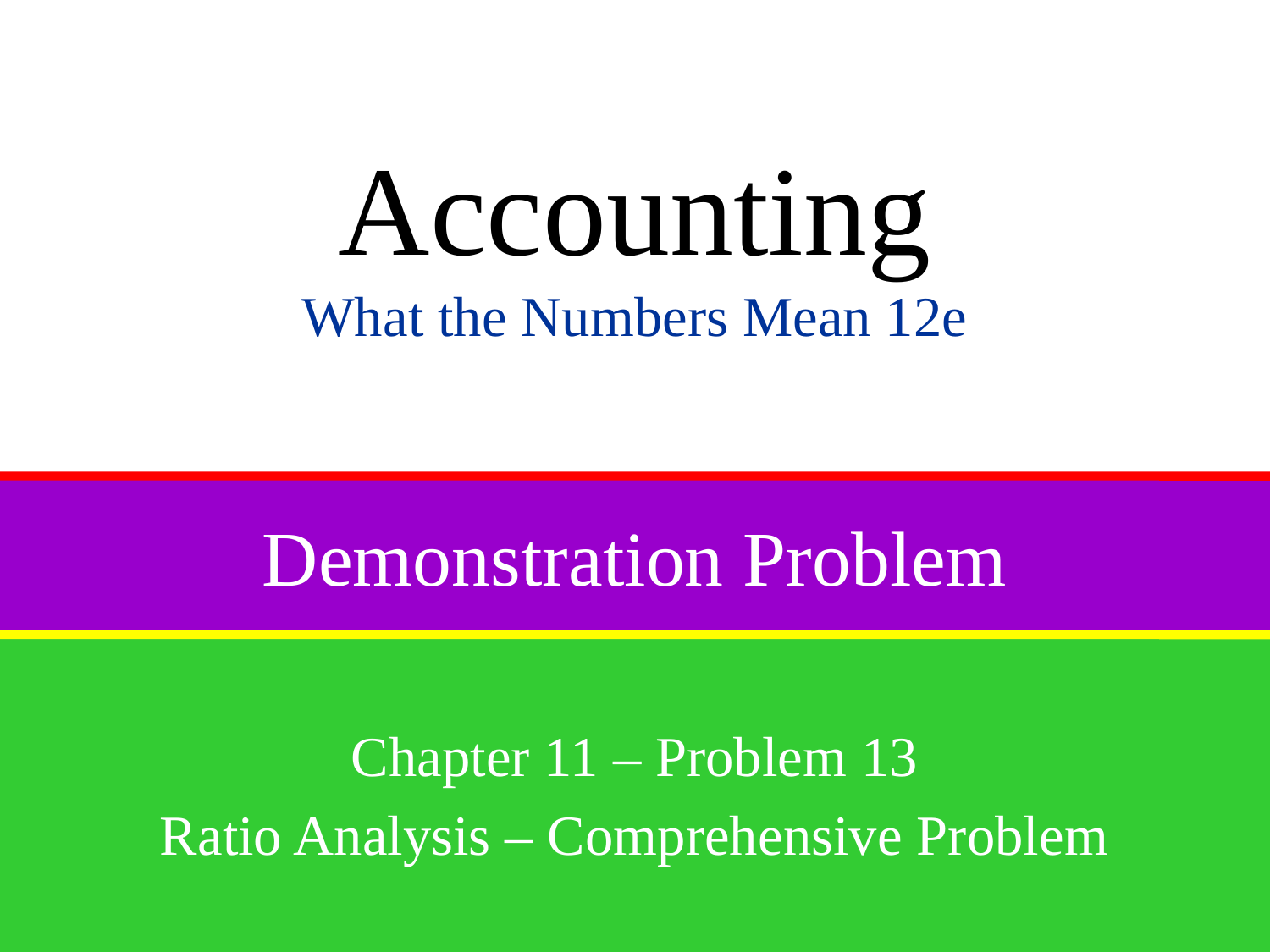

Accounting
What the Numbers Mean 12e
# Demonstration Problem

Chapter 11 – Problem 13
Ratio Analysis – Comprehensive Problem